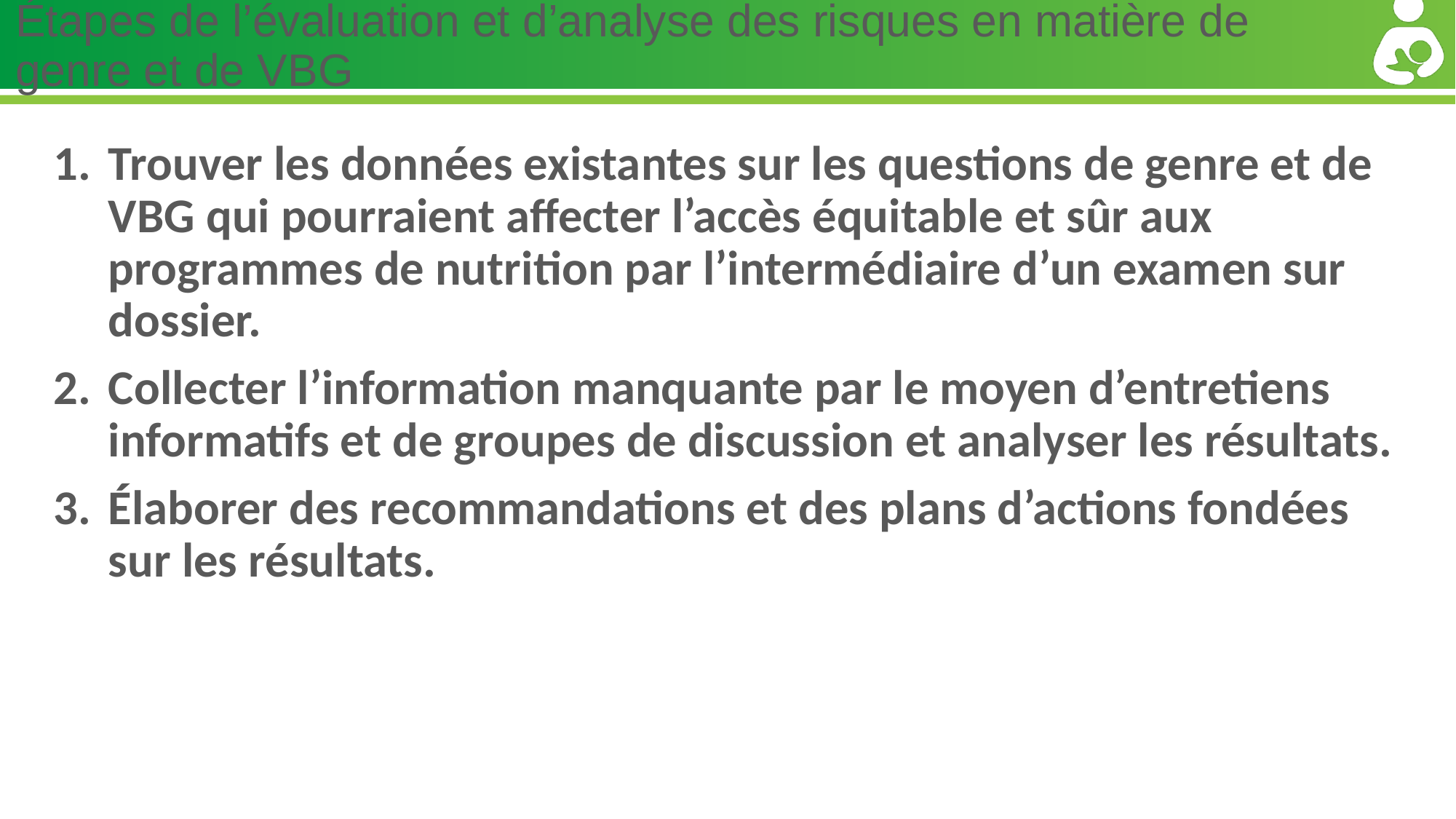

# Étapes de l’évaluation et d’analyse des risques en matière de genre et de VBG
Trouver les données existantes sur les questions de genre et de VBG qui pourraient affecter l’accès équitable et sûr aux programmes de nutrition par l’intermédiaire d’un examen sur dossier.
Collecter l’information manquante par le moyen d’entretiens informatifs et de groupes de discussion et analyser les résultats.
Élaborer des recommandations et des plans d’actions fondées sur les résultats.